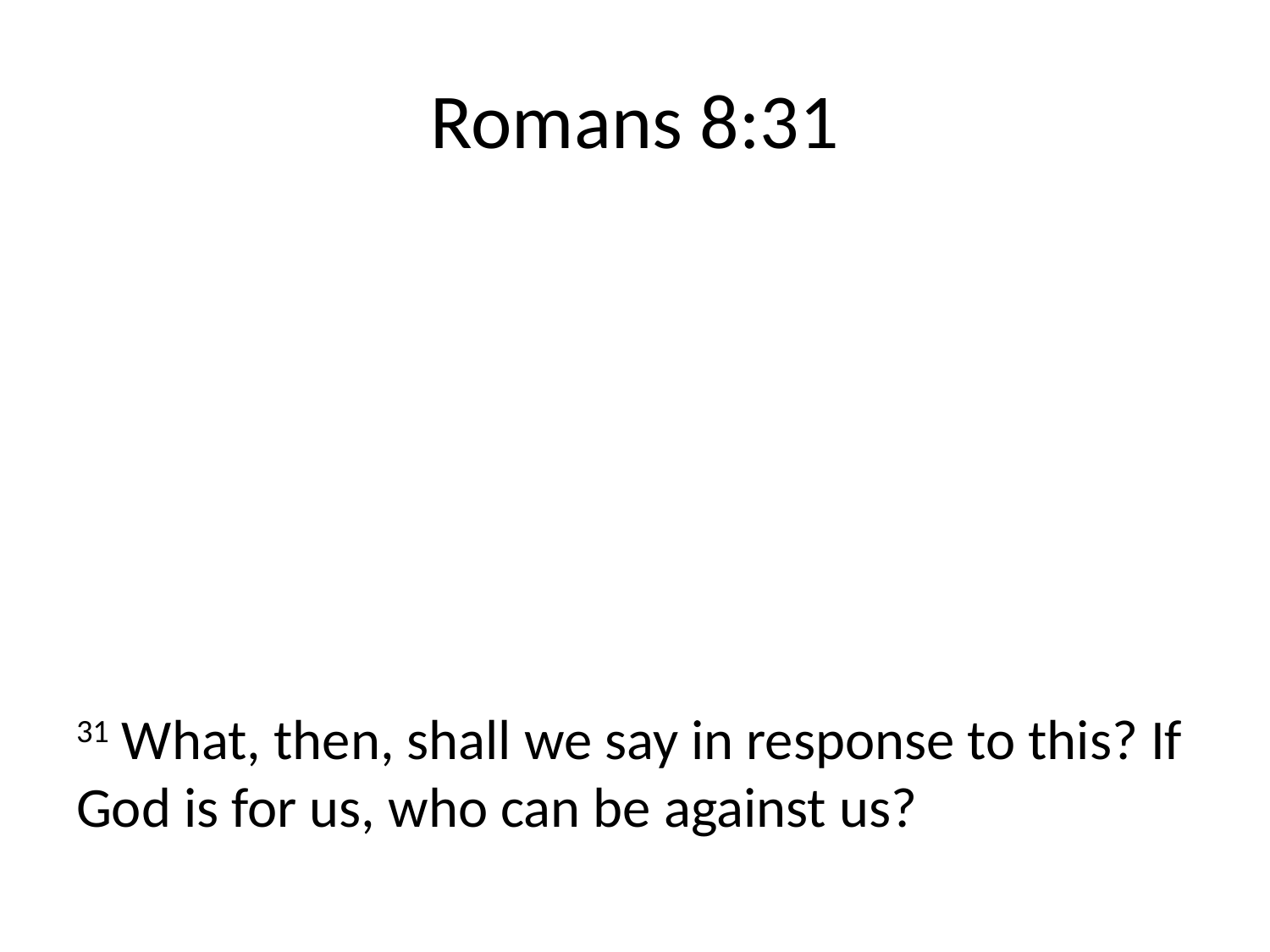

# Romans 8:31

31 What, then, shall we say in response to this? If God is for us, who can be against us?